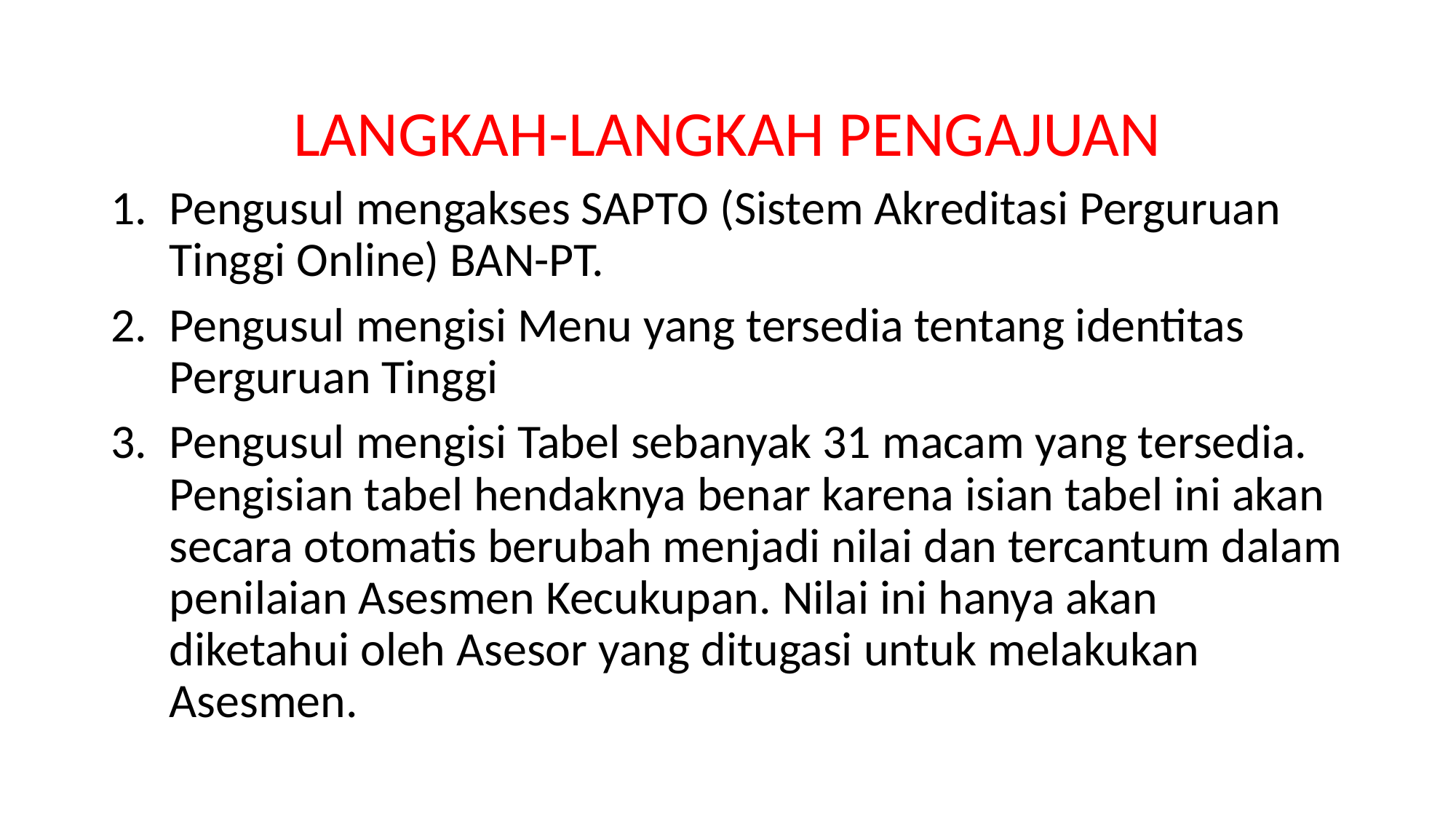

LANGKAH-LANGKAH PENGAJUAN
Pengusul mengakses SAPTO (Sistem Akreditasi Perguruan Tinggi Online) BAN-PT.
Pengusul mengisi Menu yang tersedia tentang identitas Perguruan Tinggi
Pengusul mengisi Tabel sebanyak 31 macam yang tersedia. Pengisian tabel hendaknya benar karena isian tabel ini akan secara otomatis berubah menjadi nilai dan tercantum dalam penilaian Asesmen Kecukupan. Nilai ini hanya akan diketahui oleh Asesor yang ditugasi untuk melakukan Asesmen.